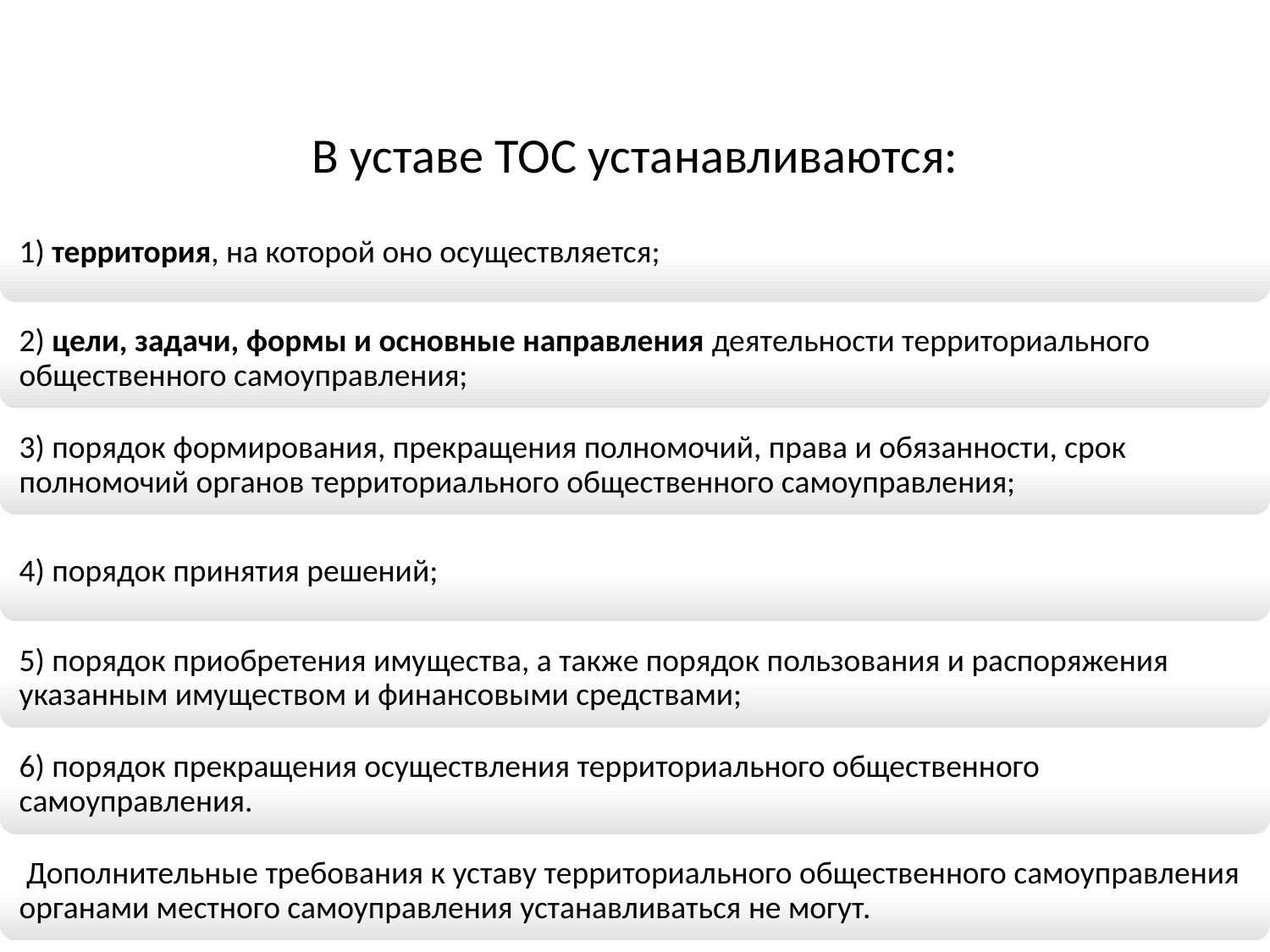

# В уставе ТОС устанавливаются:
1) территория, на которой оно осуществляется;
2) цели, задачи, формы и основные направления деятельности территориального общественного самоуправления;
3) порядок формирования, прекращения полномочий, права и обязанности, срок полномочий органов территориального общественного самоуправления;
4) порядок принятия решений;
5) порядок приобретения имущества, а также порядок пользования и распоряжения указанным имуществом и финансовыми средствами;
6) порядок прекращения осуществления территориального общественного самоуправления.
 Дополнительные требования к уставу территориального общественного самоуправления органами местного самоуправления устанавливаться не могут.